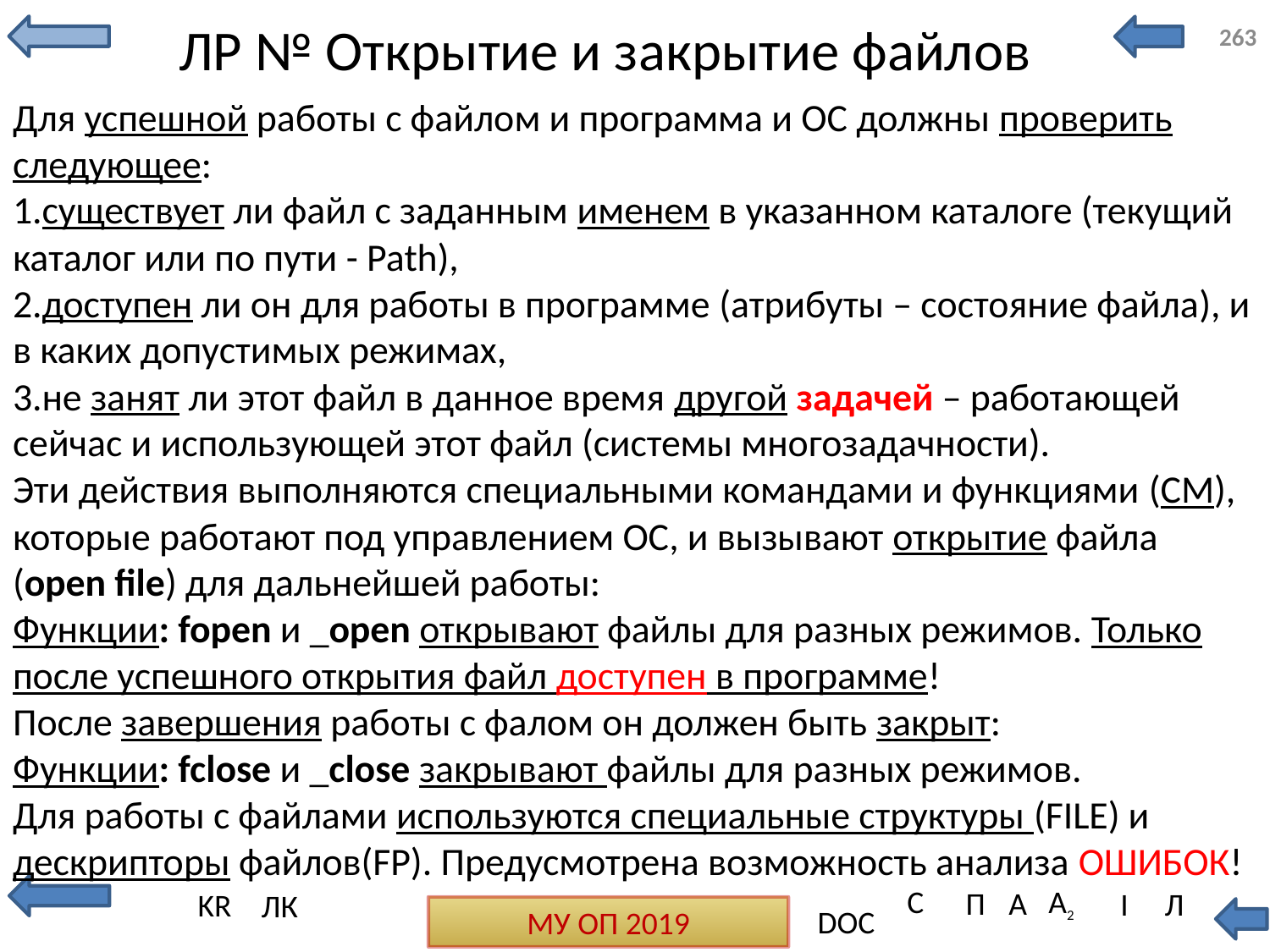

# ЛР № Открытие и закрытие файлов
263
Для успешной работы с файлом и программа и ОС должны проверить следующее:
существует ли файл с заданным именем в указанном каталоге (текущий каталог или по пути - Path),
доступен ли он для работы в программе (атрибуты – состояние файла), и в каких допустимых режимах,
не занят ли этот файл в данное время другой задачей – работающей сейчас и использующей этот файл (системы многозадачности).
Эти действия выполняются специальными командами и функциями (СМ), которые работают под управлением ОС, и вызывают открытие файла (open file) для дальнейшей работы:
Функции: fopen и _open открывают файлы для разных режимов. Только после успешного открытия файл доступен в программе!
После завершения работы с фалом он должен быть закрыт:
Функции: fclose и _close закрывают файлы для разных режимов.
Для работы с файлами используются специальные структуры (FILE) и дескрипторы файлов(FP). Предусмотрена возможность анализа ОШИБОК!